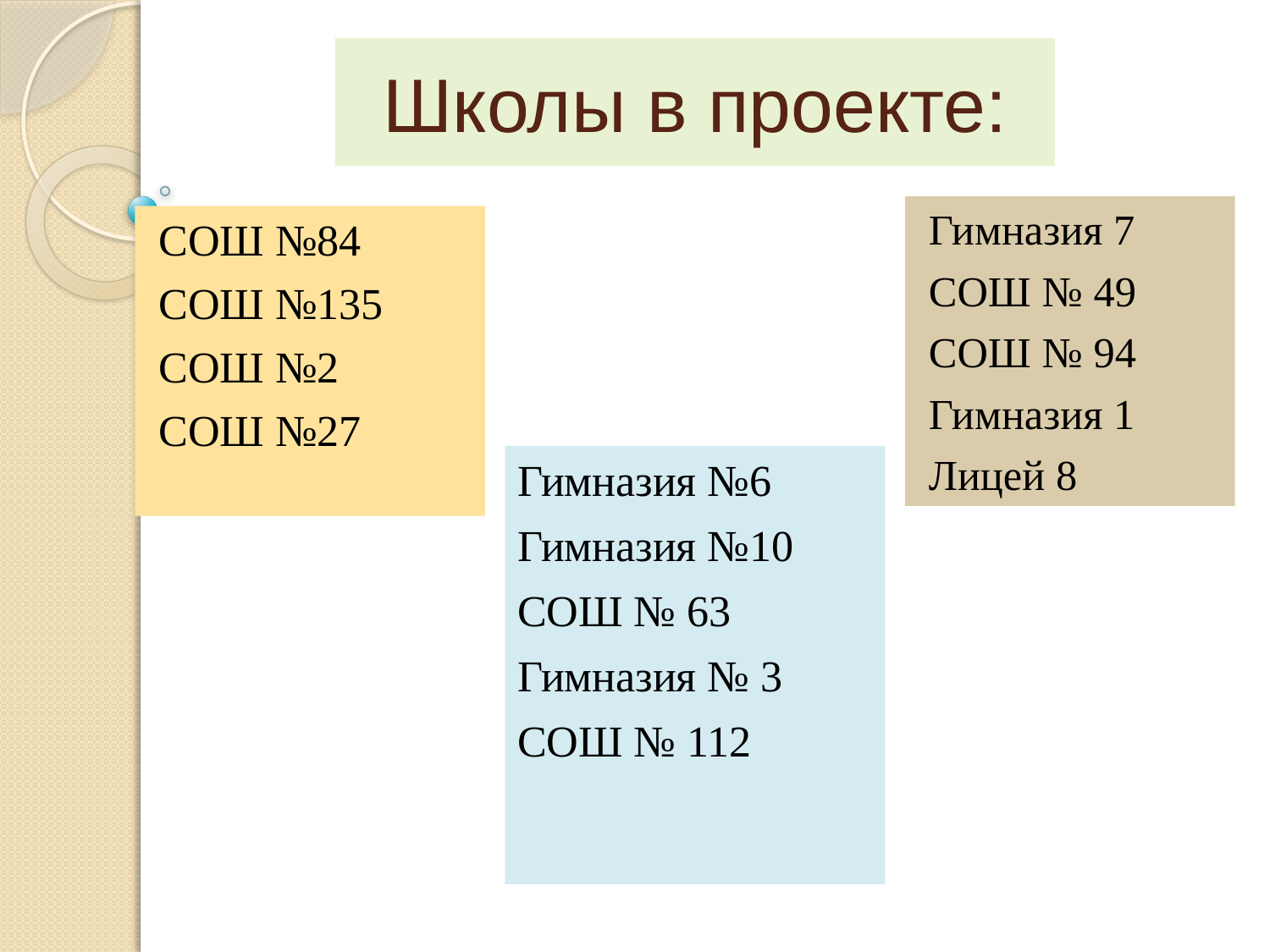

Школы в проекте:
Гимназия 7
СОШ № 49
СОШ № 94
Гимназия 1
Лицей 8
СОШ №84
СОШ №135
СОШ №2
СОШ №27

Гимназия №6
Гимназия №10
СОШ № 63
Гимназия № 3
СОШ № 112